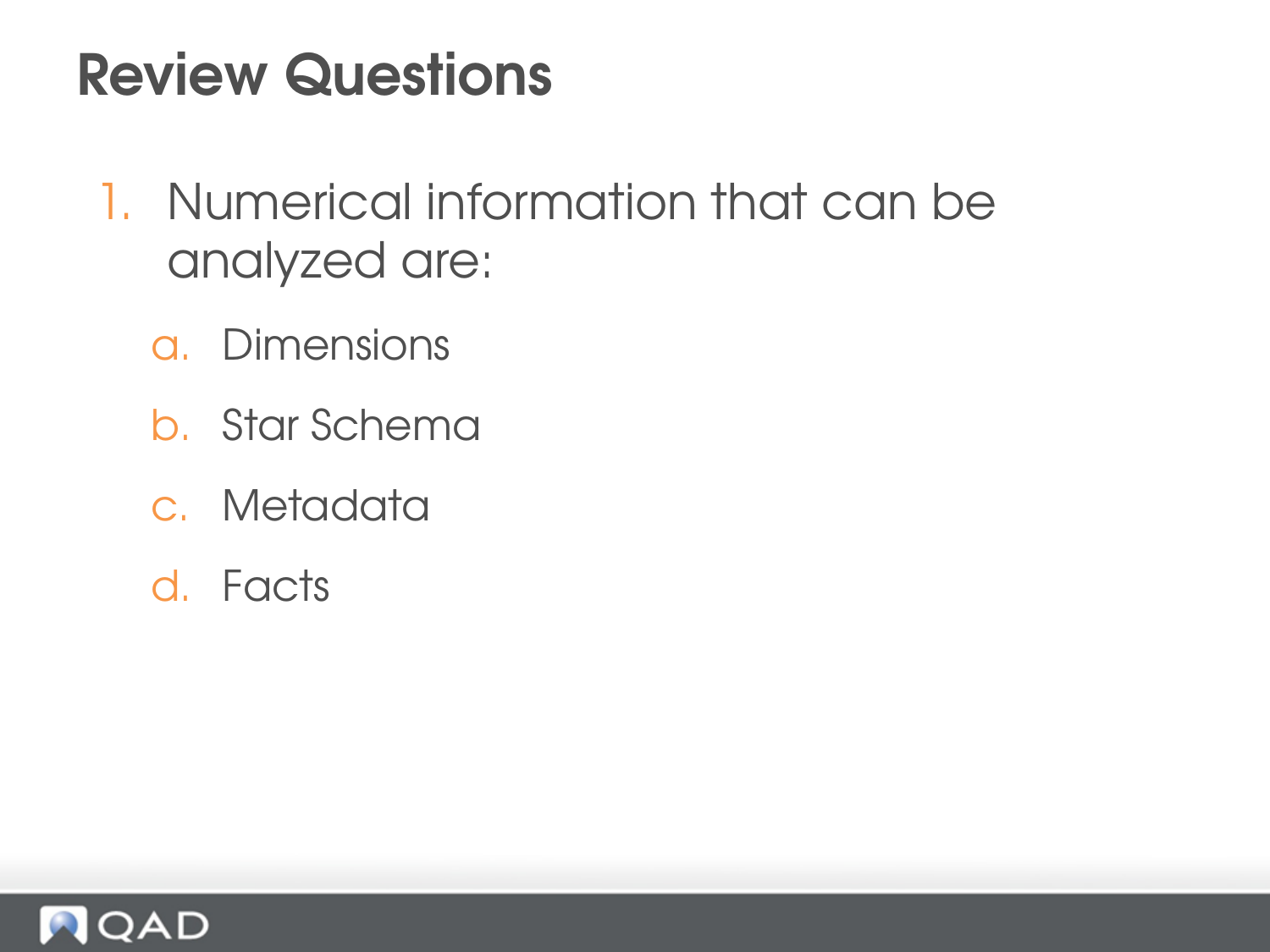

# Review Questions
Numerical information that can be analyzed are:
Dimensions
Star Schema
Metadata
Facts